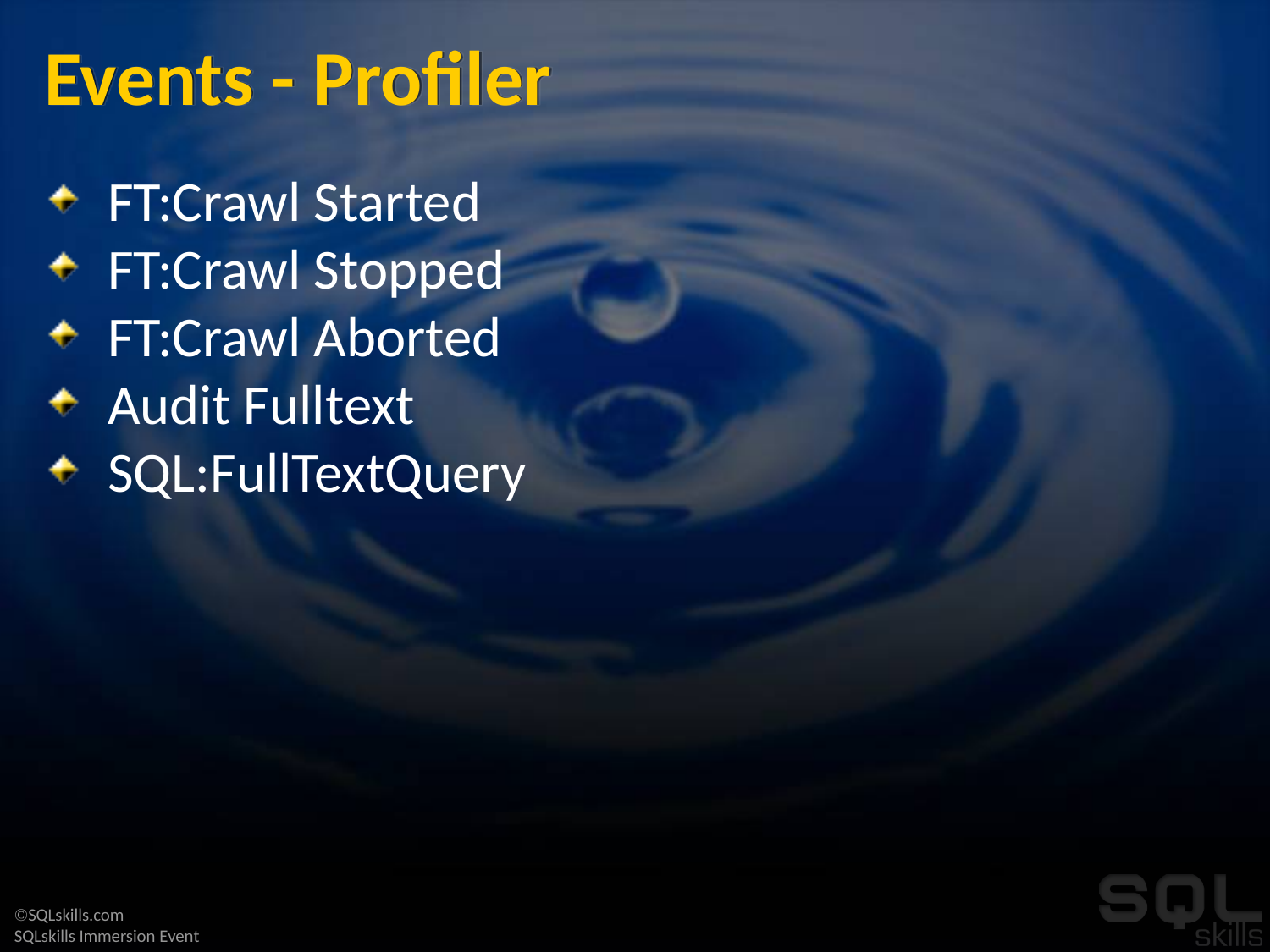

# Events - Profiler
FT:Crawl Started
FT:Crawl Stopped
FT:Crawl Aborted
Audit Fulltext
SQL:FullTextQuery